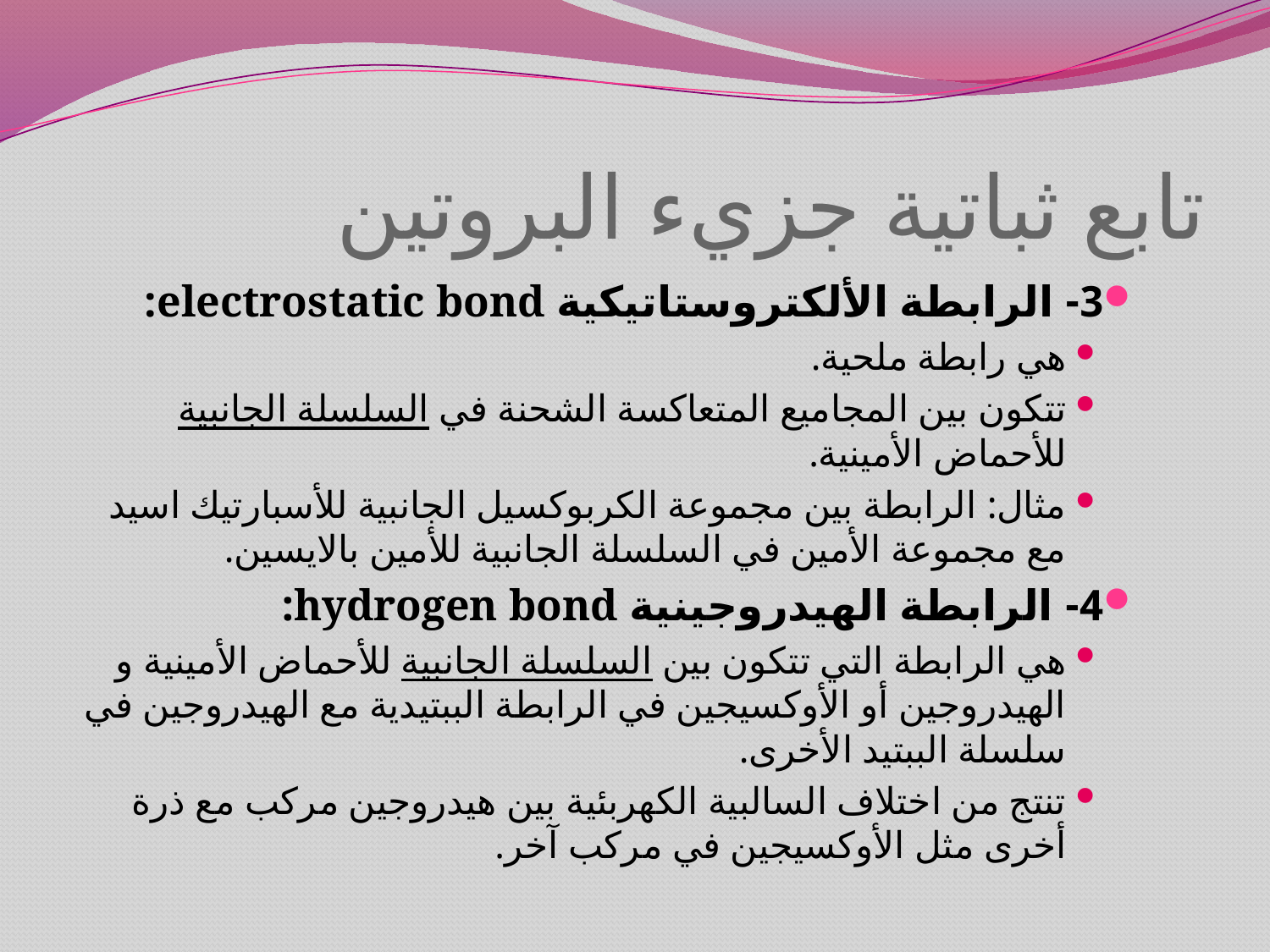

# تابع ثباتية جزيء البروتين
3- الرابطة الألكتروستاتيكية electrostatic bond:
هي رابطة ملحية.
تتكون بين المجاميع المتعاكسة الشحنة في السلسلة الجانبية للأحماض الأمينية.
مثال: الرابطة بين مجموعة الكربوكسيل الجانبية للأسبارتيك اسيد مع مجموعة الأمين في السلسلة الجانبية للأمين بالايسين.
4- الرابطة الهيدروجينية hydrogen bond:
هي الرابطة التي تتكون بين السلسلة الجانبية للأحماض الأمينية و الهيدروجين أو الأوكسيجين في الرابطة الببتيدية مع الهيدروجين في سلسلة الببتيد الأخرى.
تنتج من اختلاف السالبية الكهربئية بين هيدروجين مركب مع ذرة أخرى مثل الأوكسيجين في مركب آخر.